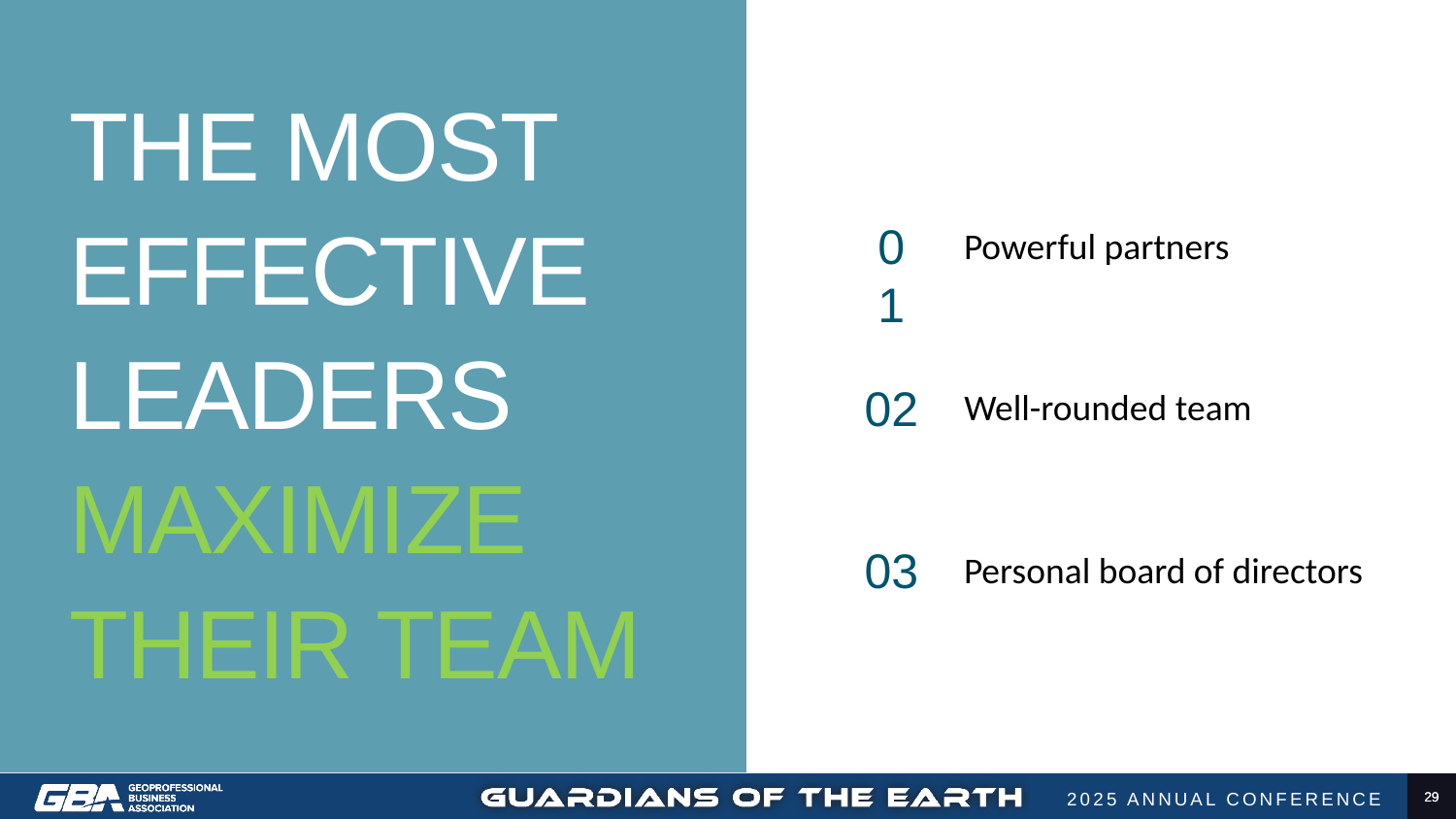

THE MOST EFFECTIVE LEADERS MAXIMIZE THEIR TEAM
01
Powerful partners
INVEST
02
Well-rounded team
Acquire the language
Learn to look
Build talent into strength
03
Personal board of directors
29
29